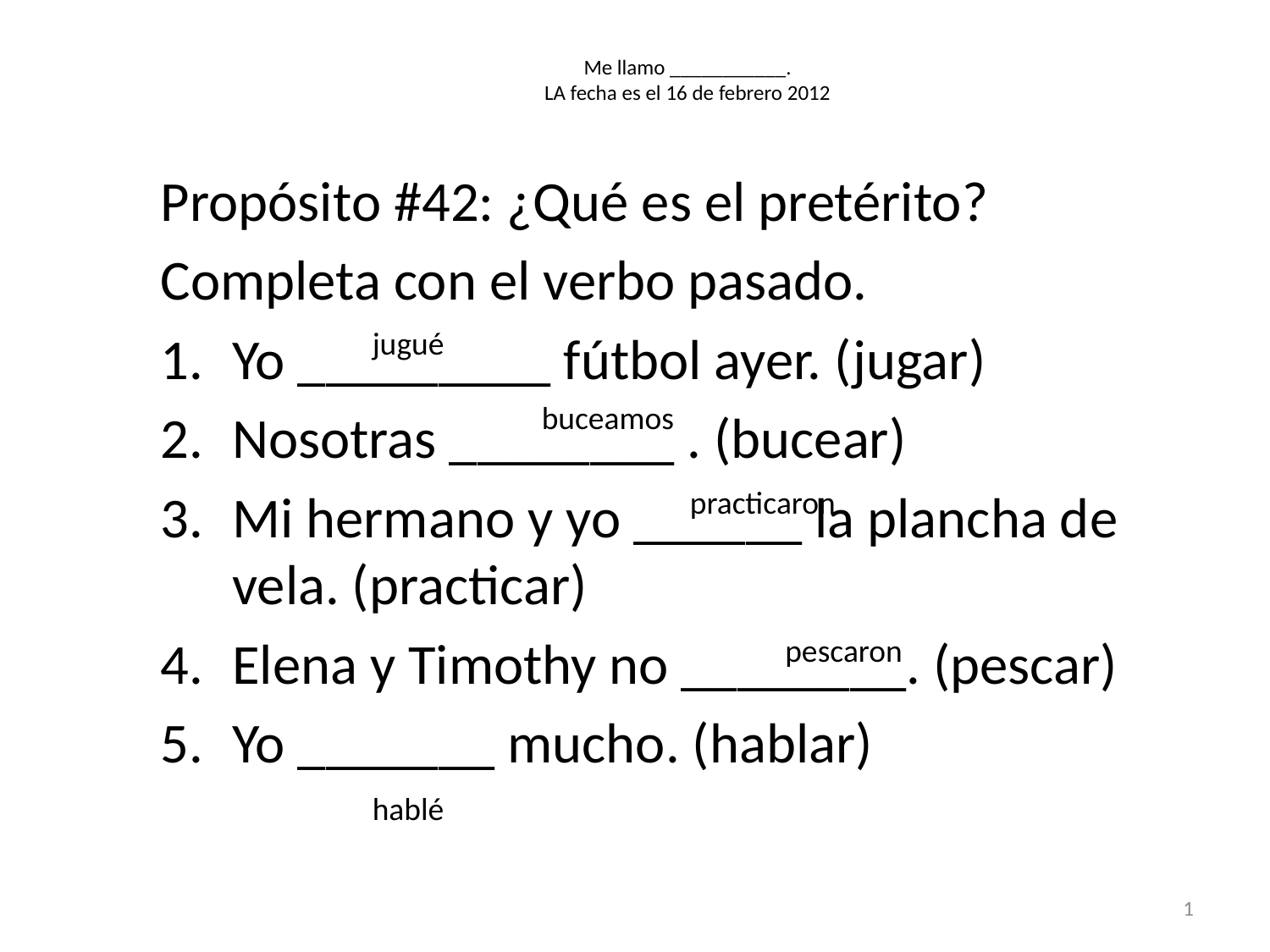

# Me llamo ___________. LA fecha es el 16 de febrero 2012
Propósito #42: ¿Qué es el pretérito?
Completa con el verbo pasado.
Yo _________ fútbol ayer. (jugar)
Nosotras ________ . (bucear)
Mi hermano y yo ______ la plancha de vela. (practicar)
Elena y Timothy no ________. (pescar)
Yo _______ mucho. (hablar)
jugué
buceamos
practicaron
pescaron
hablé
1